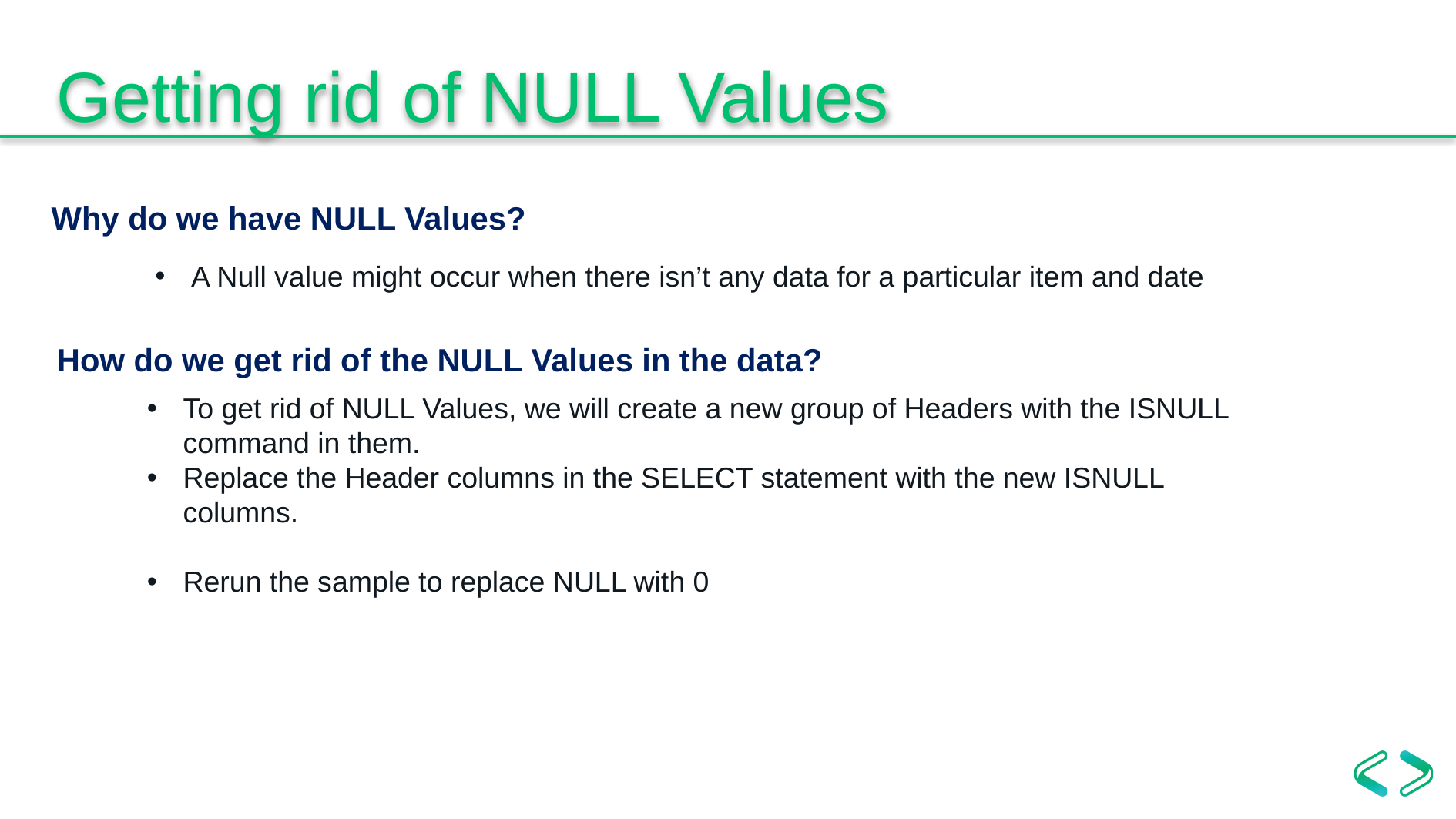

Getting rid of NULL Values
Why do we have NULL Values?
A Null value might occur when there isn’t any data for a particular item and date
How do we get rid of the NULL Values in the data?
To get rid of NULL Values, we will create a new group of Headers with the ISNULL command in them.
Replace the Header columns in the SELECT statement with the new ISNULL columns.

Rerun the sample to replace NULL with 0